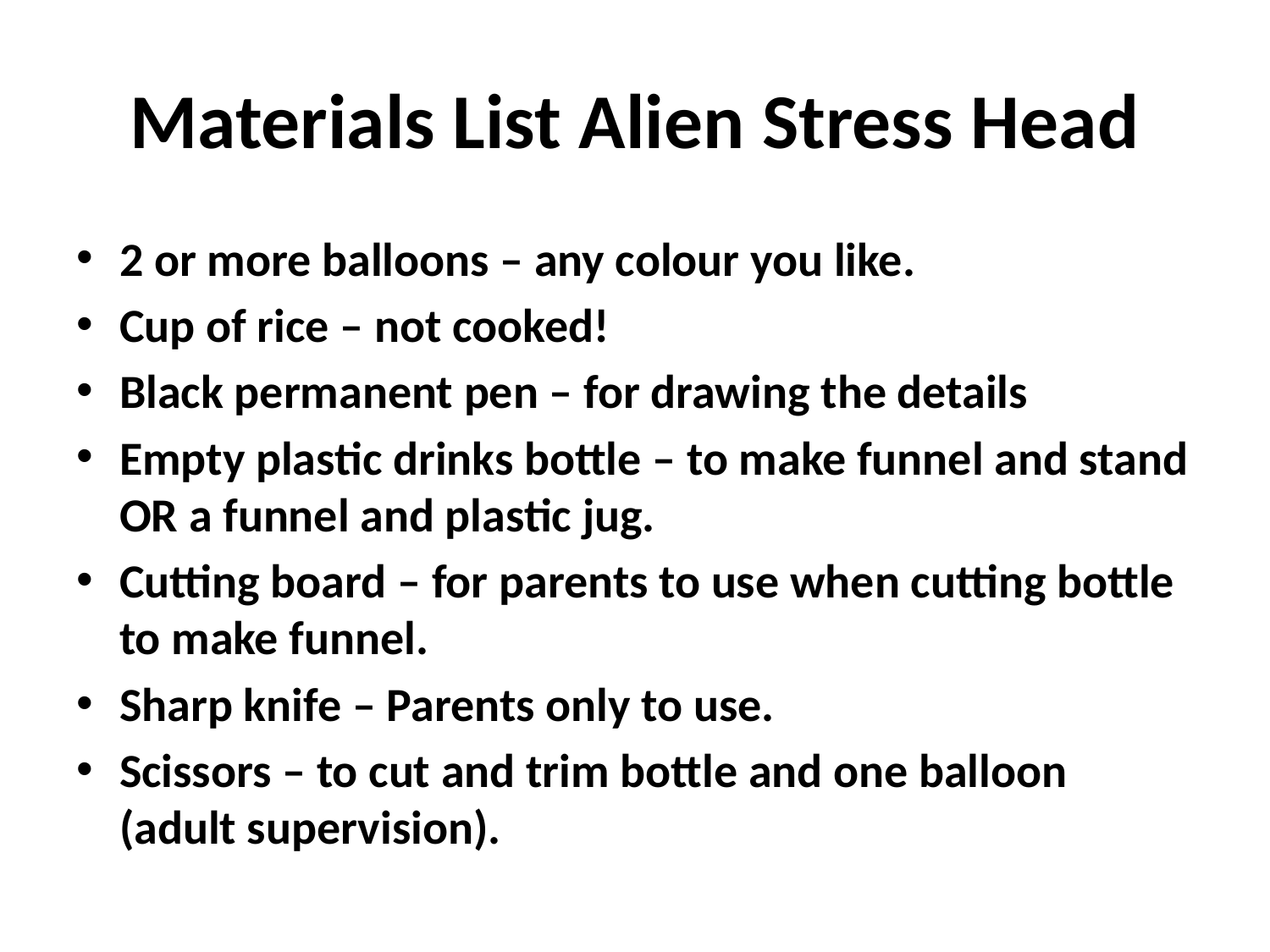

# Materials List Alien Stress Head
2 or more balloons – any colour you like.
Cup of rice – not cooked!
Black permanent pen – for drawing the details
Empty plastic drinks bottle – to make funnel and stand OR a funnel and plastic jug.
Cutting board – for parents to use when cutting bottle to make funnel.
Sharp knife – Parents only to use.
Scissors – to cut and trim bottle and one balloon (adult supervision).